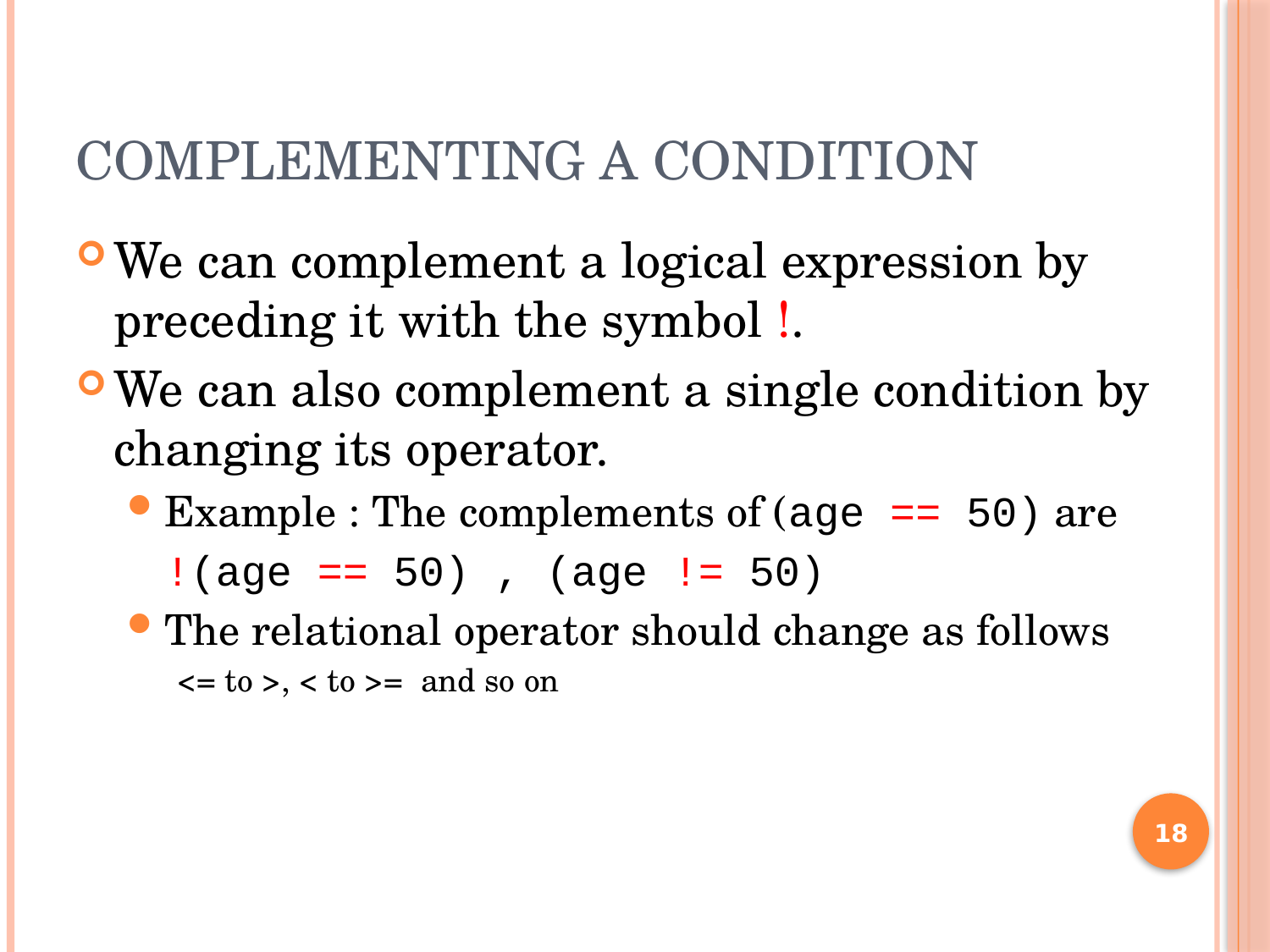

# Complementing a condition
We can complement a logical expression by preceding it with the symbol !.
We can also complement a single condition by changing its operator.
Example : The complements of (age == 50) are
	!(age == 50) , (age != 50)
The relational operator should change as follows
<= to >, < to >=  and so on
18